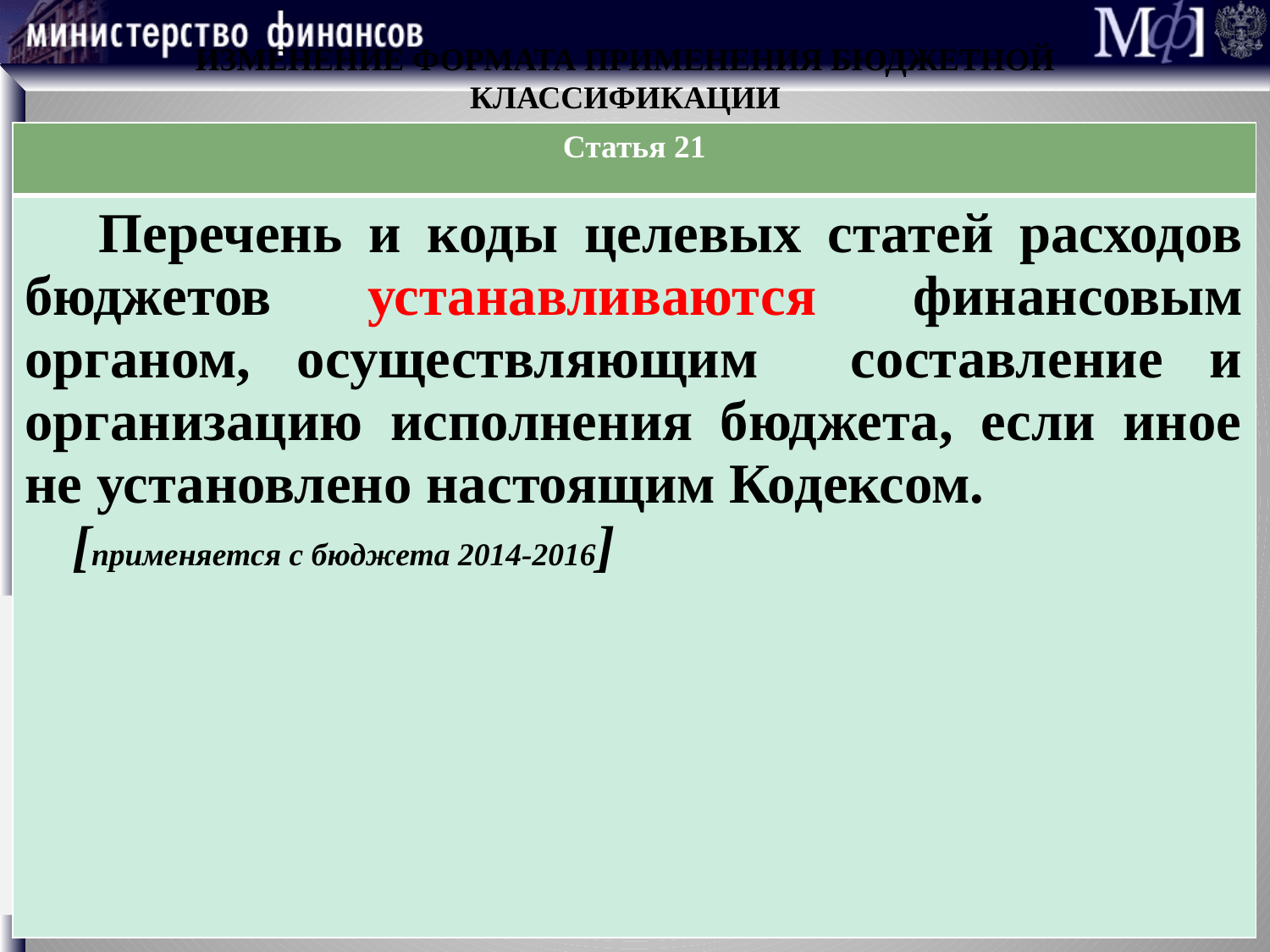

ИЗМЕНЕНИЕ ФОРМАТА ПРИМЕНЕНИЯ БЮДЖЕТНОЙ КЛАССИФИКАЦИИ
| Статья 21 |
| --- |
| Перечень и коды целевых статей расходов бюджетов устанавливаются финансовым органом, осуществляющим составление и организацию исполнения бюджета, если иное не установлено настоящим Кодексом. [применяется с бюджета 2014-2016] |